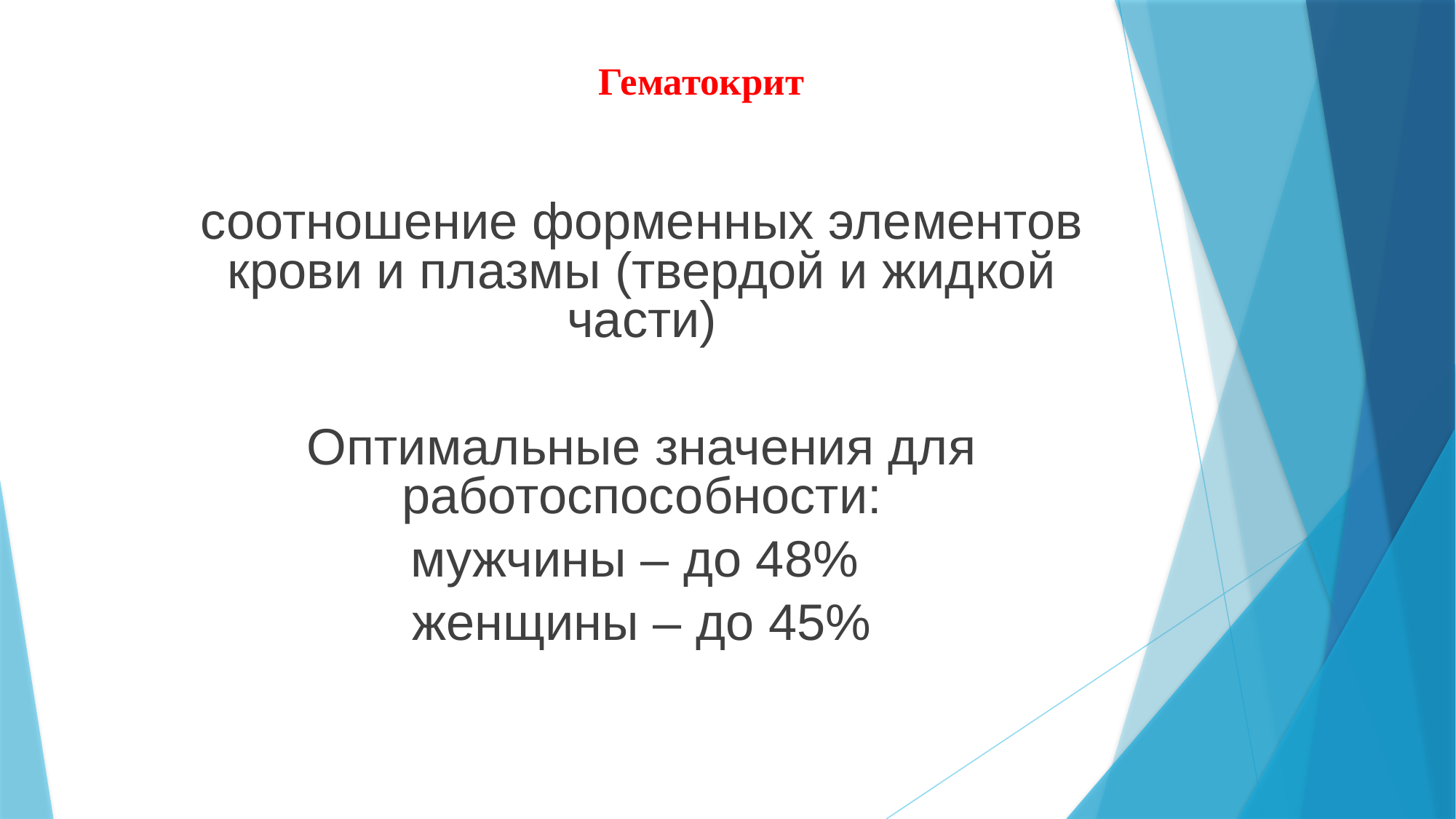

# Гематокрит
соотношение форменных элементов крови и плазмы (твердой и жидкой части)

Оптимальные значения для работоспособности:
мужчины – до 48%
женщины – до 45%